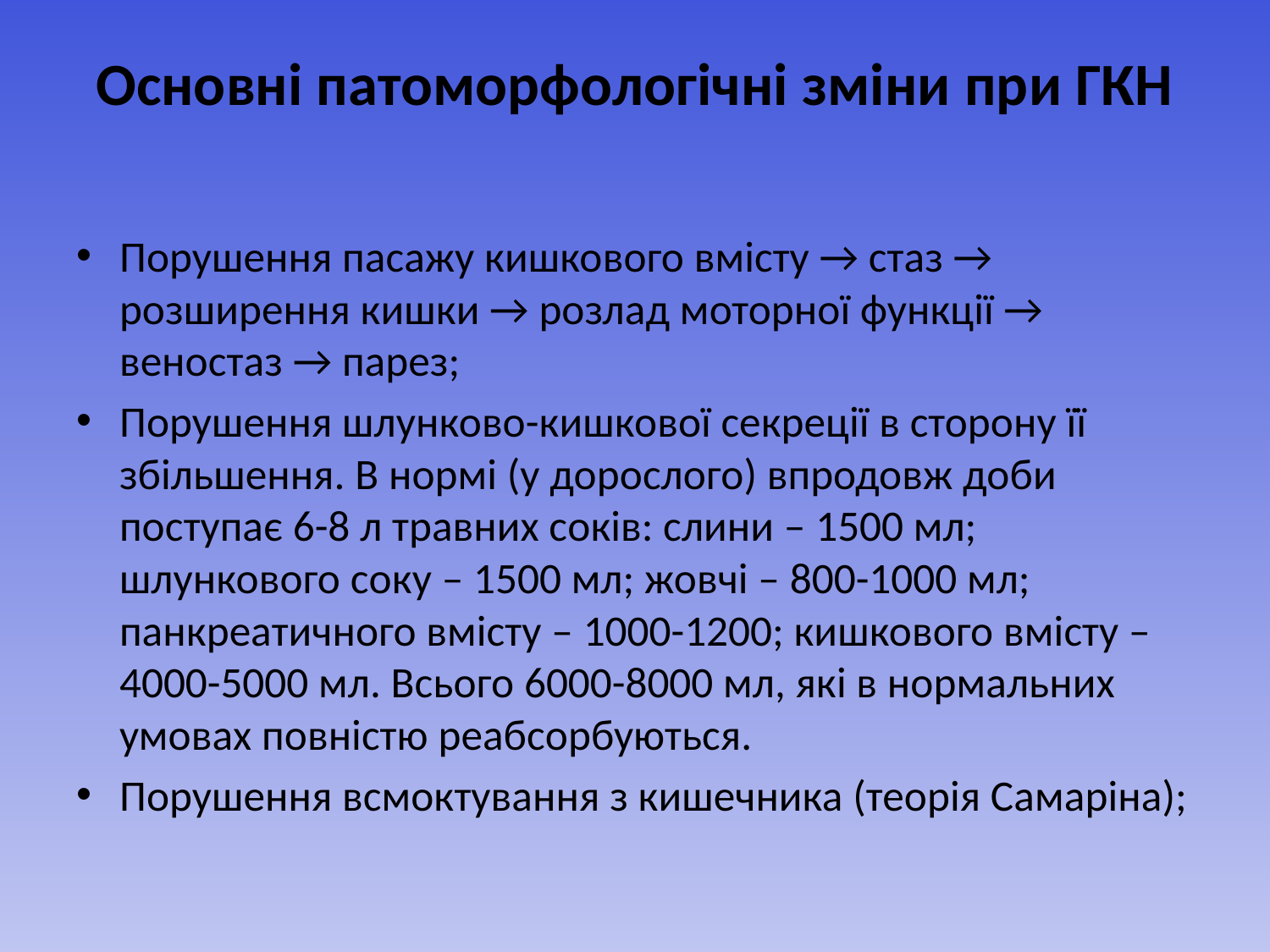

# Основні патоморфологічні зміни при ГКН
Порушення пасажу кишкового вмісту → стаз → розширення кишки → розлад моторної функції → веностаз → парез;
Порушення шлунково-кишкової секреції в сторону її збільшення. В нормі (у дорослого) впродовж доби поступає 6-8 л травних соків: слини – 1500 мл; шлункового соку – 1500 мл; жовчі – 800-1000 мл; панкреатичного вмісту – 1000-1200; кишкового вмісту – 4000-5000 мл. Всього 6000-8000 мл, які в нормальних умовах повністю реабсорбуються.
Порушення всмоктування з кишечника (теорія Самаріна);